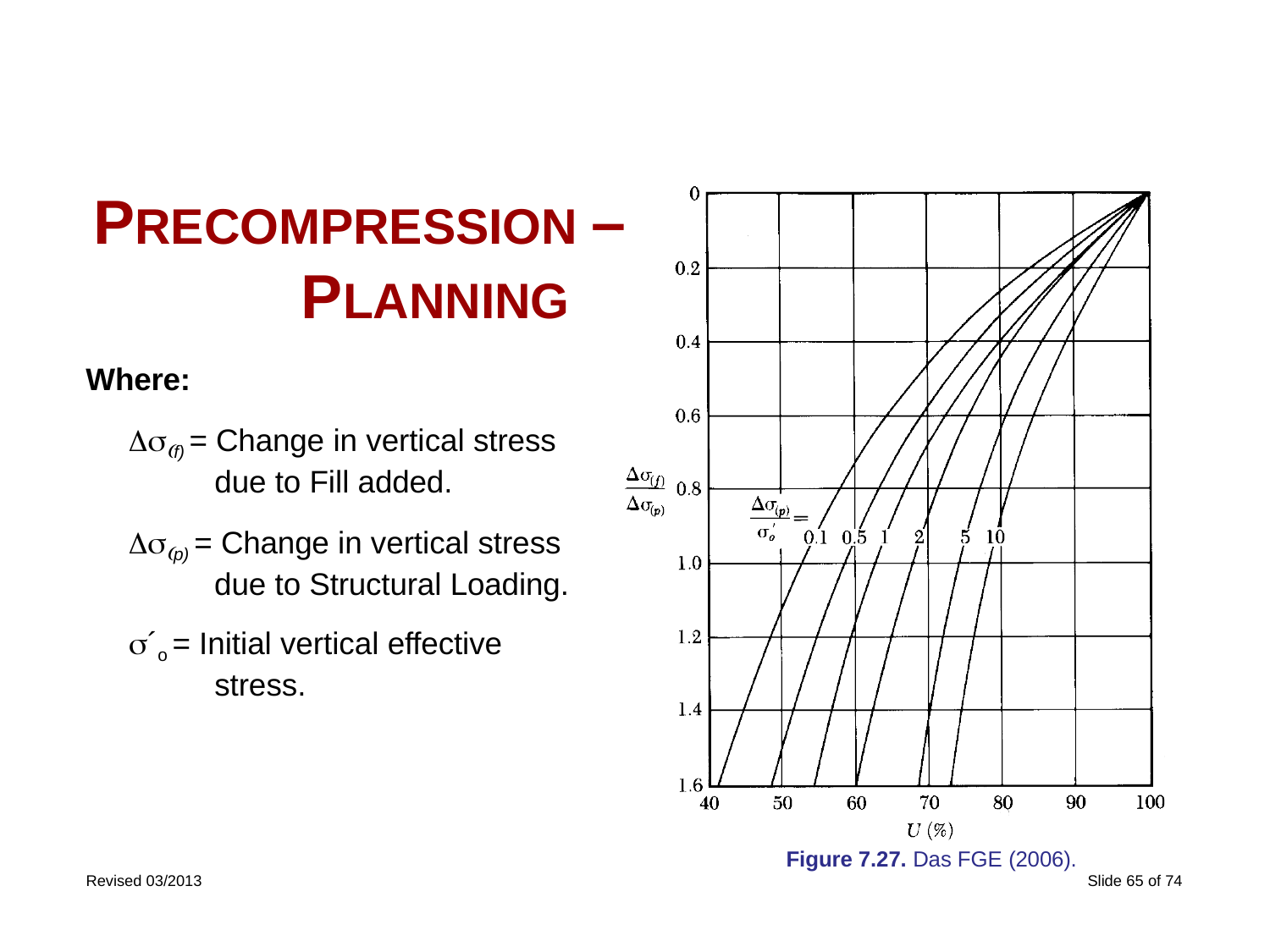

14.330 SOIL MECHANICS  Consolidation
# PRECOMPRESSION –  PLANNING

Where:
Δσ(f) = Change in vertical stress  due to Fill added.
Δσ(p) = Change in vertical stress  due to Structural Loading.
σ´o = Initial vertical effective  stress.
Figure 7.27. Das FGE (2006).
Slide 65 of 74
Revised 03/2013